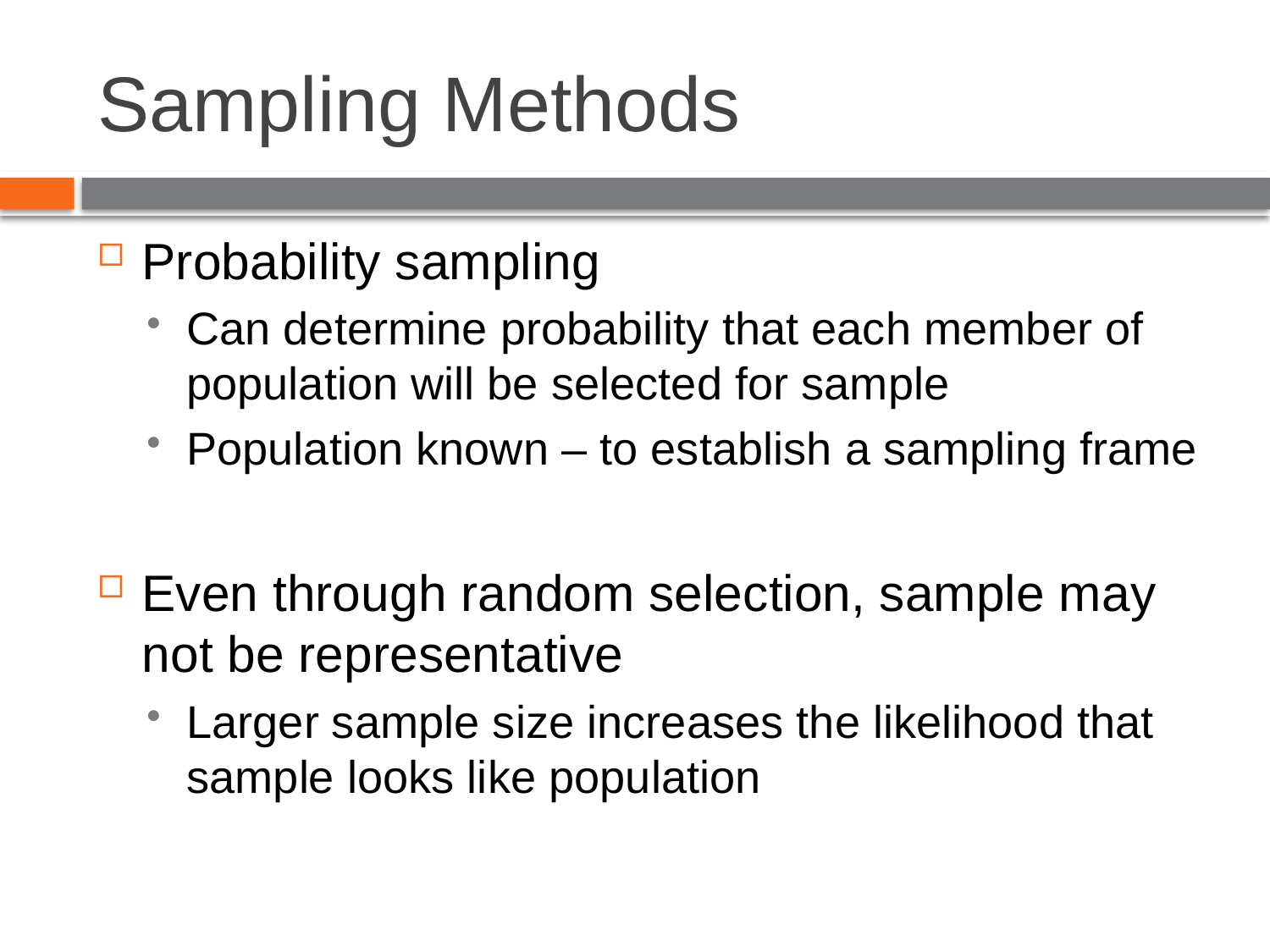

# Sampling Methods
Probability sampling
Can determine probability that each member of population will be selected for sample
Population known – to establish a sampling frame

Even through random selection, sample may not be representative
Larger sample size increases the likelihood that sample looks like population